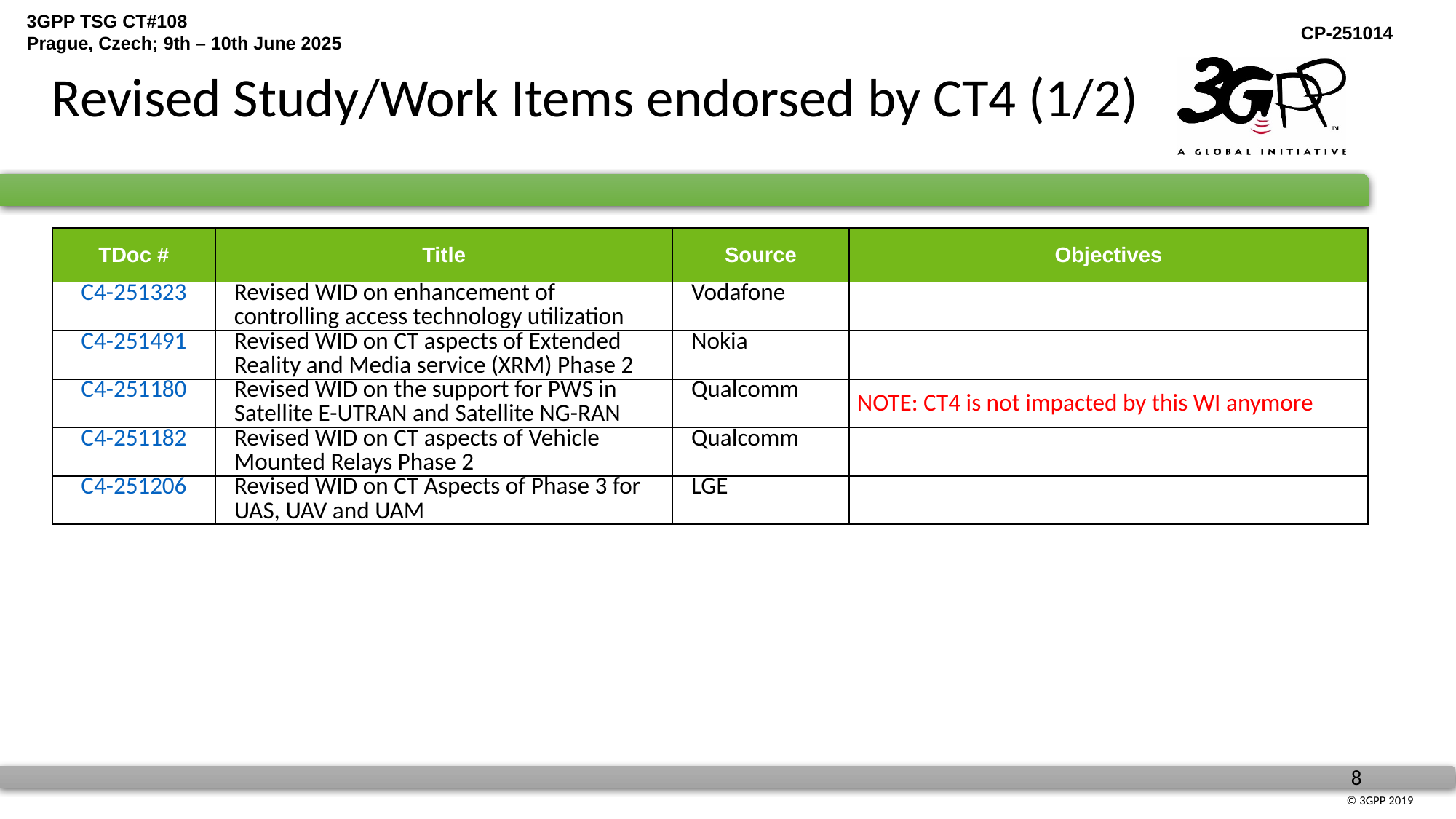

# Revised Study/Work Items endorsed by CT4 (1/2)
| TDoc # | Title | Source | Objectives |
| --- | --- | --- | --- |
| C4-251323 | Revised WID on enhancement of controlling access technology utilization | Vodafone |  |
| C4-251491 | Revised WID on CT aspects of Extended Reality and Media service (XRM) Phase 2 | Nokia |  |
| C4-251180 | Revised WID on the support for PWS in Satellite E-UTRAN and Satellite NG-RAN | Qualcomm | NOTE: CT4 is not impacted by this WI anymore |
| C4-251182 | Revised WID on CT aspects of Vehicle Mounted Relays Phase 2 | Qualcomm |  |
| C4-251206 | Revised WID on CT Aspects of Phase 3 for UAS, UAV and UAM | LGE |  |